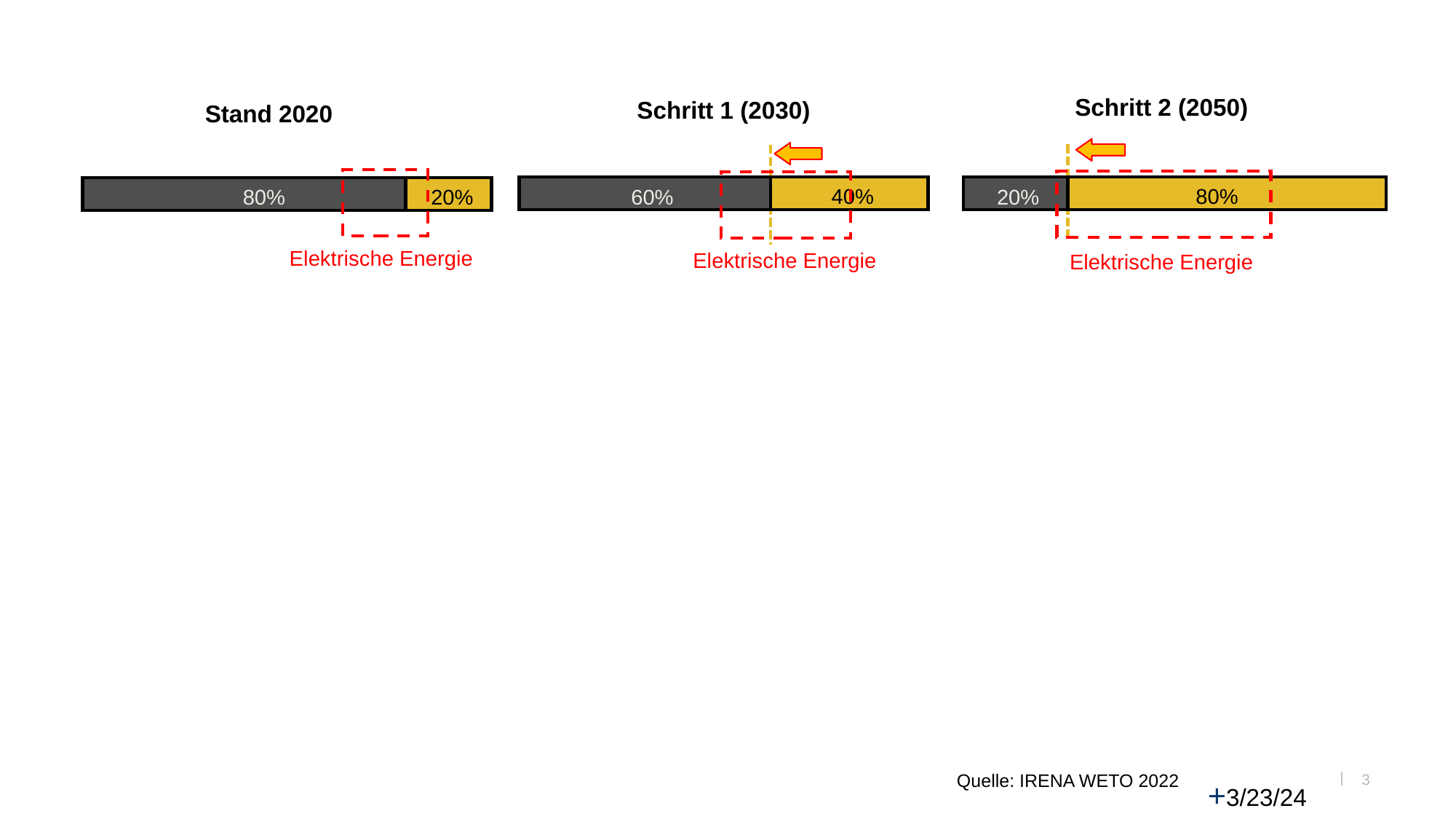

Schritt 2 (2050)
Schritt 1 (2030)
Stand 2020

80%
 20%

40%
60%

Elektrische Energie

Elektrische Energie
80%
20%

Elektrische Energie
Quelle: IRENA WETO 2022
3/23/24
3